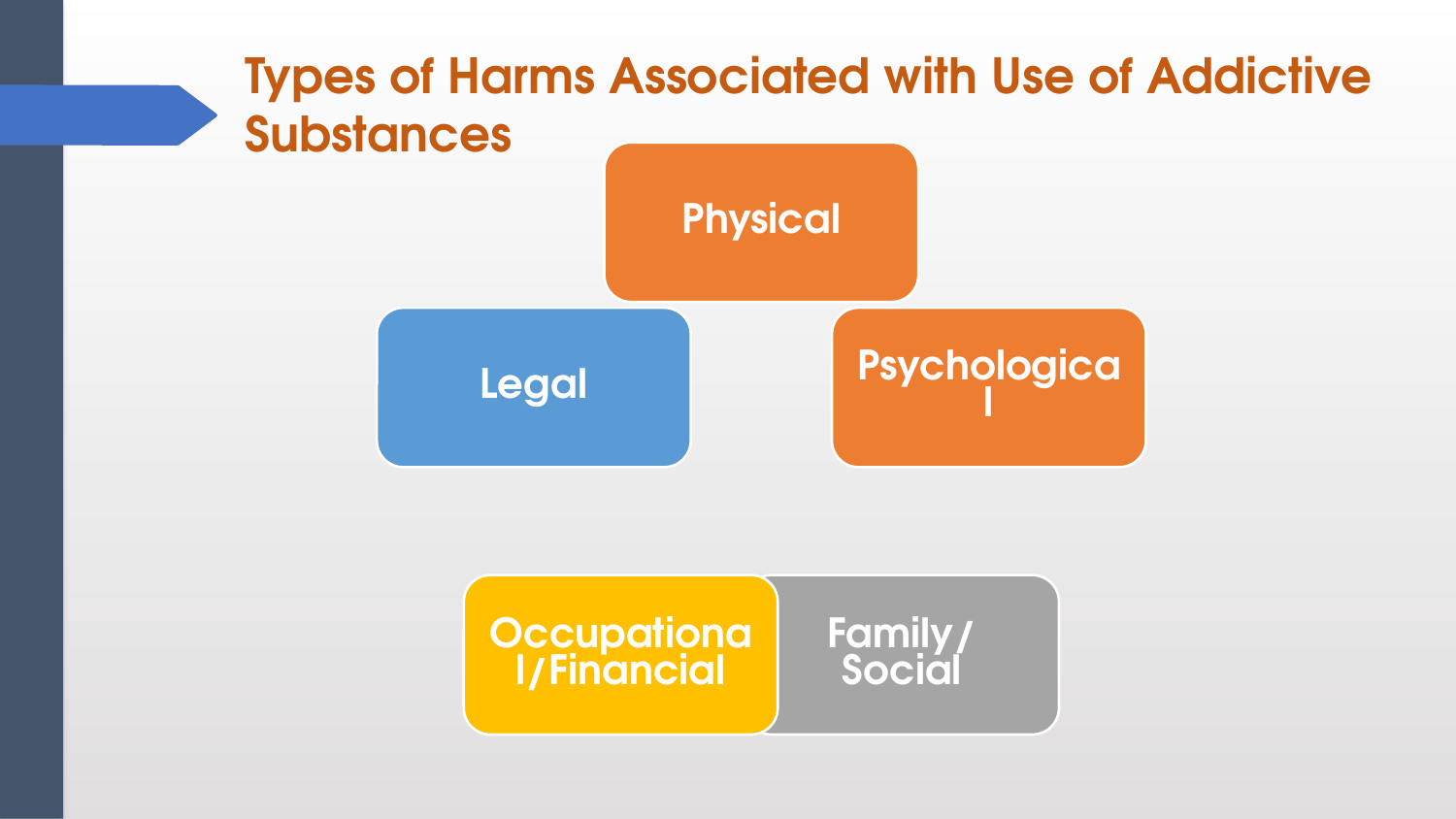

# Types of Harms Associated with Use of Addictive Substances
Physical
Psychological
Family/Social
Occupational/Financial
Legal